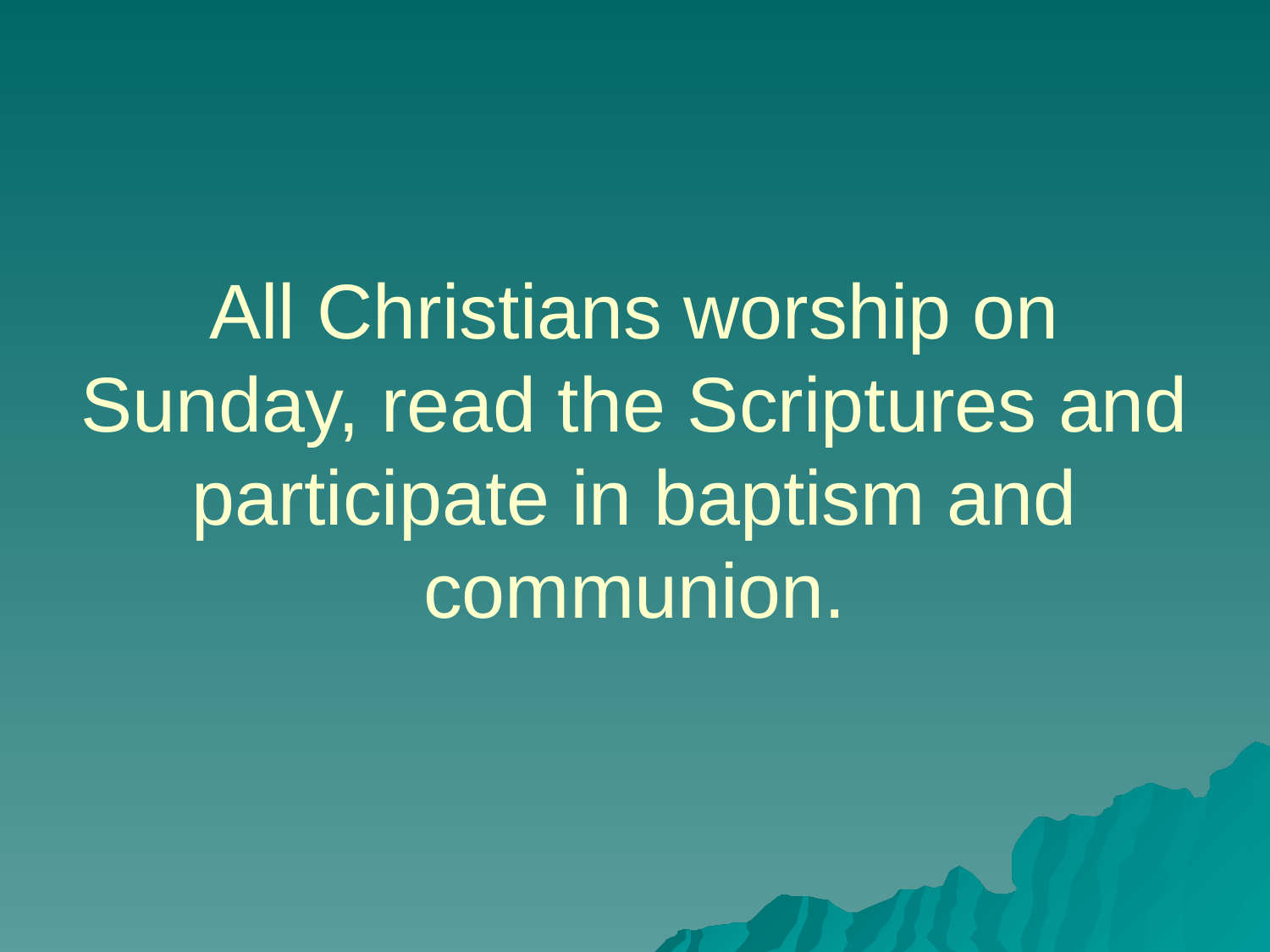

# All Christians worship on Sunday, read the Scriptures and participate in baptism and communion.